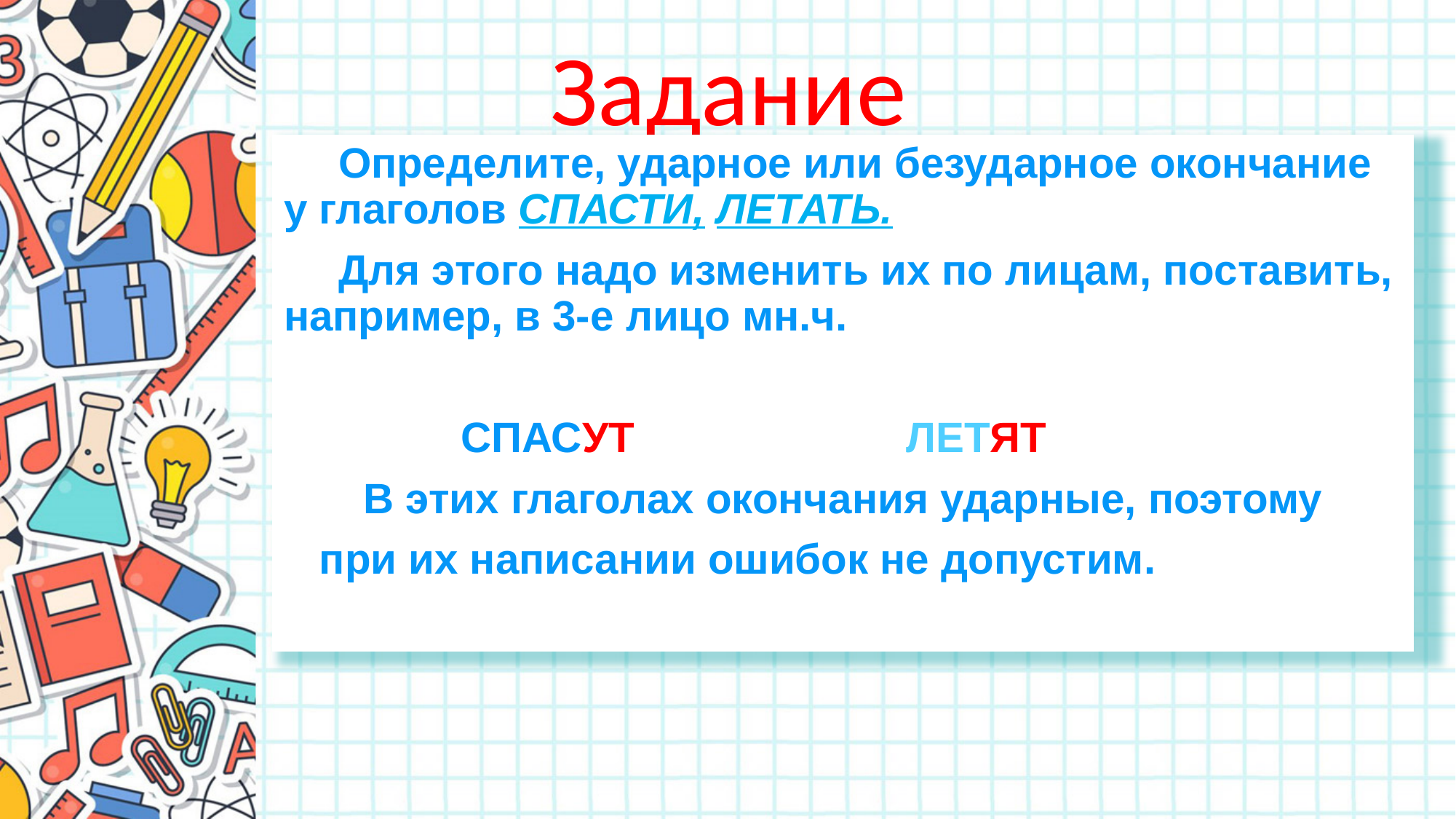

# Задание
Определите, ударное или безударное окончание у глаголов СПАСТИ, ЛЕТАТЬ.
Для этого надо изменить их по лицам, поставить, например, в 3-е лицо мн.ч.

               СПАСУТ                       ЛЕТЯТ
В этих глаголах окончания ударные, поэтому
   при их написании ошибок не допустим.